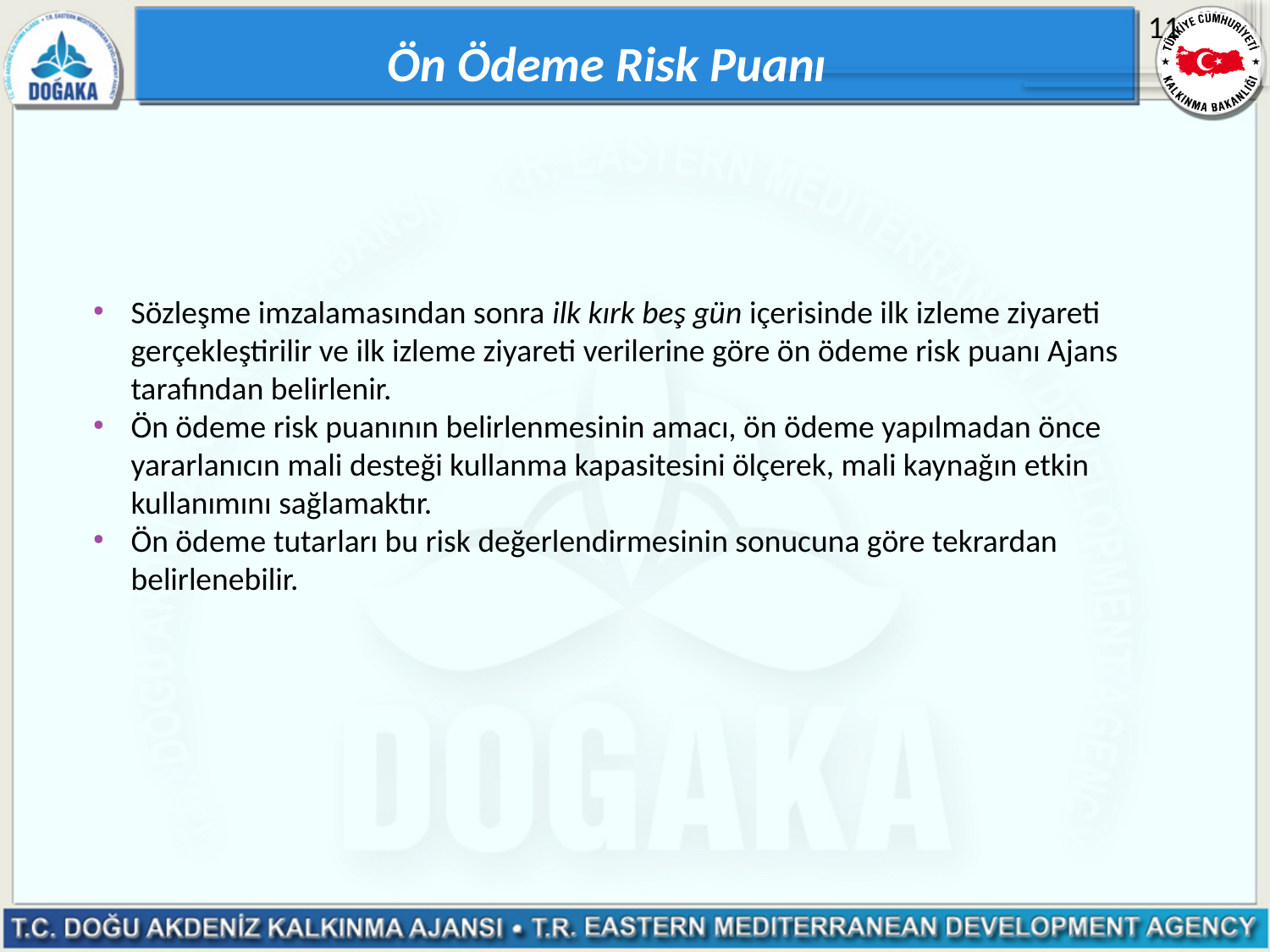

11
Ön Ödeme Risk Puanı
Sözleşme imzalamasından sonra ilk kırk beş gün içerisinde ilk izleme ziyareti gerçekleştirilir ve ilk izleme ziyareti verilerine göre ön ödeme risk puanı Ajans tarafından belirlenir.
Ön ödeme risk puanının belirlenmesinin amacı, ön ödeme yapılmadan önce yararlanıcın mali desteği kullanma kapasitesini ölçerek, mali kaynağın etkin kullanımını sağlamaktır.
Ön ödeme tutarları bu risk değerlendirmesinin sonucuna göre tekrardan belirlenebilir.